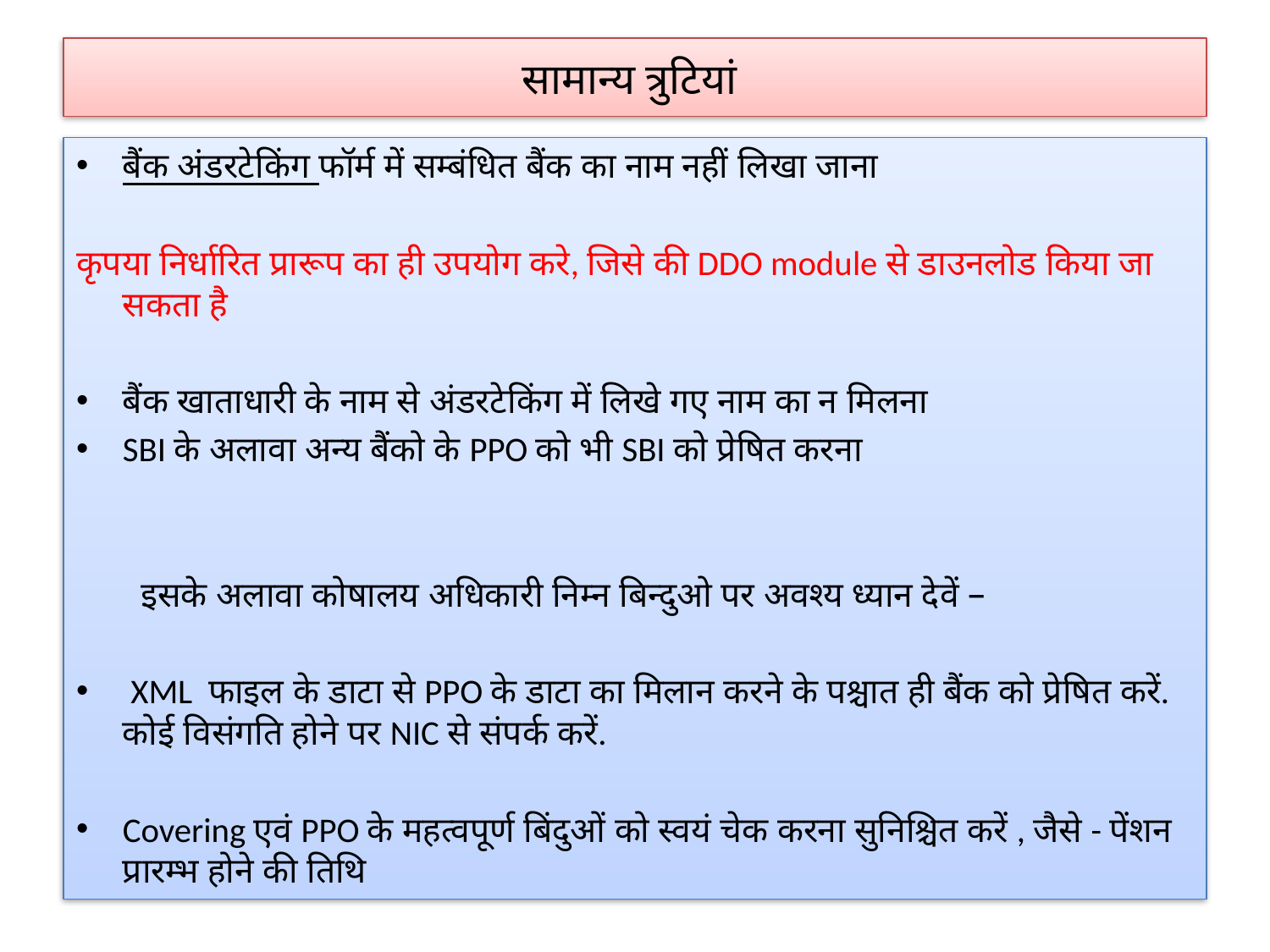

# सामान्य त्रुटियां
बैंक अंडरटेकिंग फॉर्म में सम्बंधित बैंक का नाम नहीं लिखा जाना

कृपया निर्धारित प्रारूप का ही उपयोग करे, जिसे की DDO module से डाउनलोड किया जा सकता है

बैंक खाताधारी के नाम से अंडरटेकिंग में लिखे गए नाम का न मिलना
SBI के अलावा अन्य बैंको के PPO को भी SBI को प्रेषित करना

         इसके अलावा कोषालय अधिकारी निम्न बिन्दुओ पर अवश्य ध्यान देवें –

 XML  फाइल के डाटा से PPO के डाटा का मिलान करने के पश्चात ही बैंक को प्रेषित करें. कोई विसंगति होने पर NIC से संपर्क करें.

Covering एवं PPO के महत्वपूर्ण बिंदुओं को स्वयं चेक करना सुनिश्चित करें , जैसे - पेंशन प्रारम्भ होने की तिथि